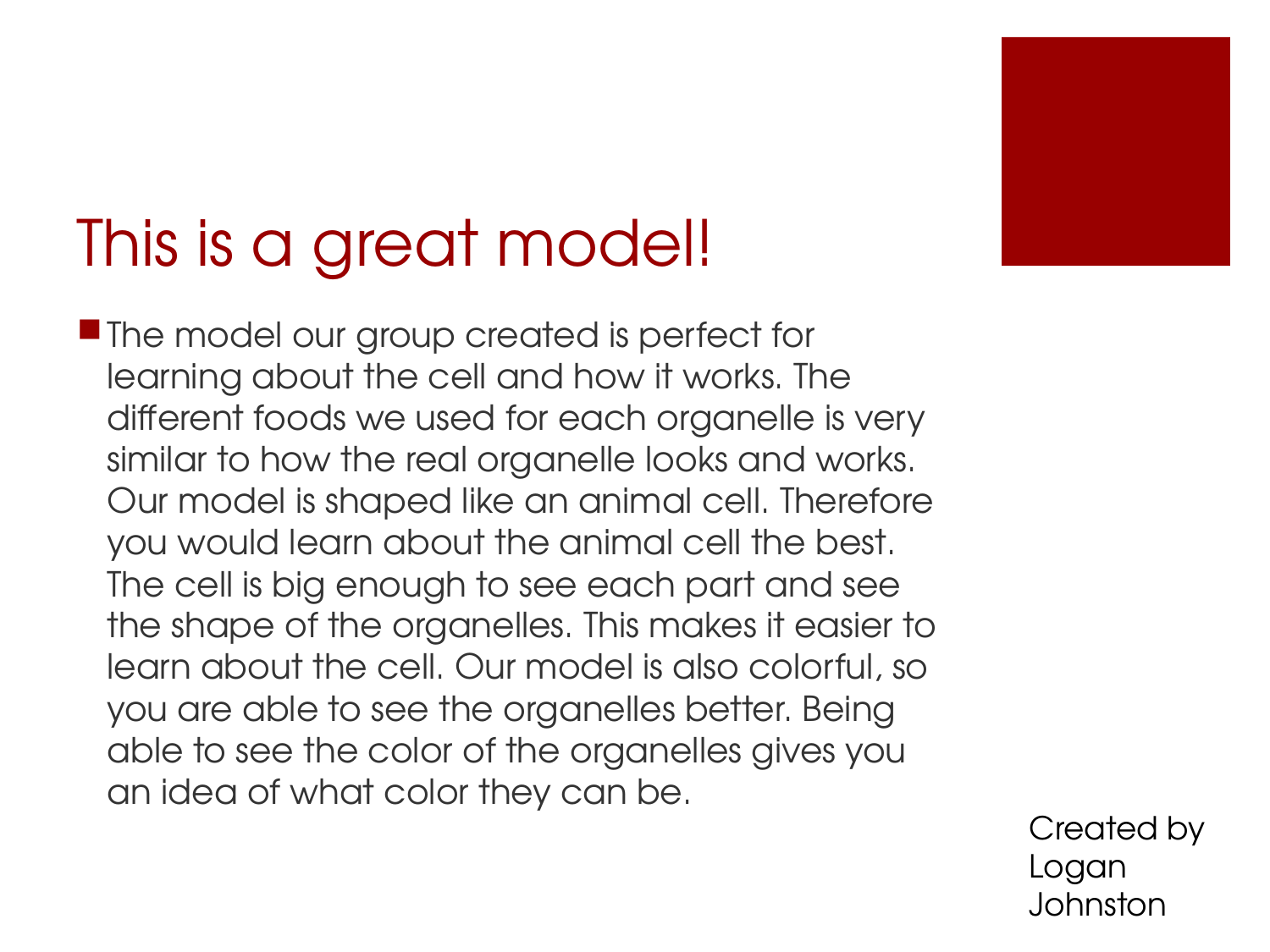

# This is a great model!
The model our group created is perfect for learning about the cell and how it works. The different foods we used for each organelle is very similar to how the real organelle looks and works. Our model is shaped like an animal cell. Therefore you would learn about the animal cell the best. The cell is big enough to see each part and see the shape of the organelles. This makes it easier to learn about the cell. Our model is also colorful, so you are able to see the organelles better. Being able to see the color of the organelles gives you an idea of what color they can be.
Created by Logan Johnston